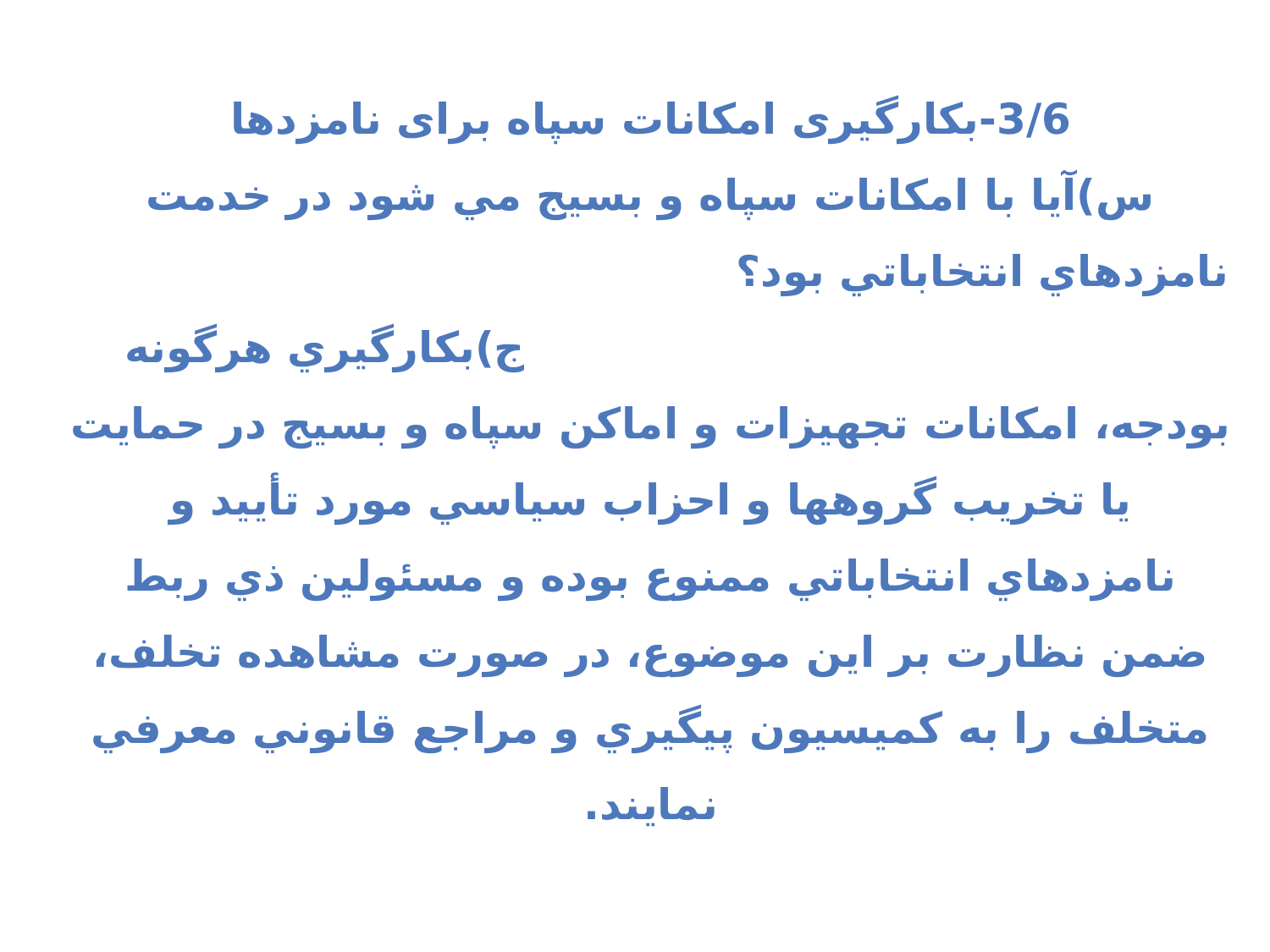

3/6-بکارگیری امکانات سپاه برای نامزدها
س)آيا با امكانات سپاه و بسيج مي شود در خدمت نامزدهاي انتخاباتي بود؟                                                                                          ج)بكارگيري هرگونه بودجه، امكانات تجهيزات و اماكن سپاه و بسيج در حمايت يا تخريب گروهها و احزاب سياسي مورد تأييد و نامزدهاي انتخاباتي ممنوع بوده و مسئولين ذي ربط ضمن نظارت بر اين موضوع، در صورت مشاهده تخلف، متخلف را به كميسيون پيگيري و مراجع قانوني معرفي نمايند.